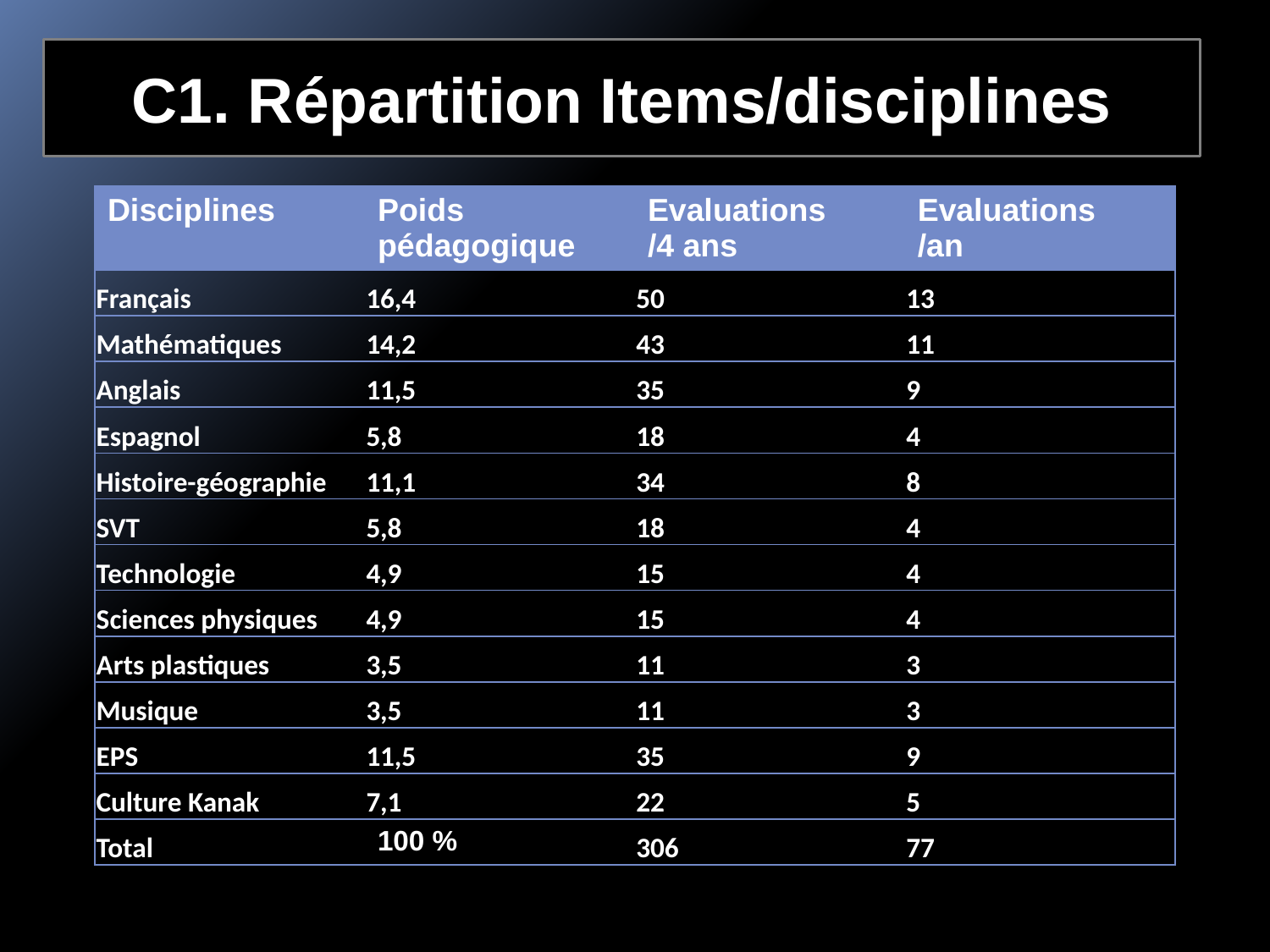

C1. Répartition Items/disciplines

| Disciplines | Poids pédagogique | Evaluations /4 ans | Evaluations /an |
| --- | --- | --- | --- |
| Français | 16,4 | 50 | 13 |
| Mathématiques | 14,2 | 43 | 11 |
| Anglais | 11,5 | 35 | 9 |
| Espagnol | 5,8 | 18 | 4 |
| Histoire-géographie | 11,1 | 34 | 8 |
| SVT | 5,8 | 18 | 4 |
| Technologie | 4,9 | 15 | 4 |
| Sciences physiques | 4,9 | 15 | 4 |
| Arts plastiques | 3,5 | 11 | 3 |
| Musique | 3,5 | 11 | 3 |
| EPS | 11,5 | 35 | 9 |
| Culture Kanak | 7,1 | 22 | 5 |
| Total | 100 % | 306 | 77 |